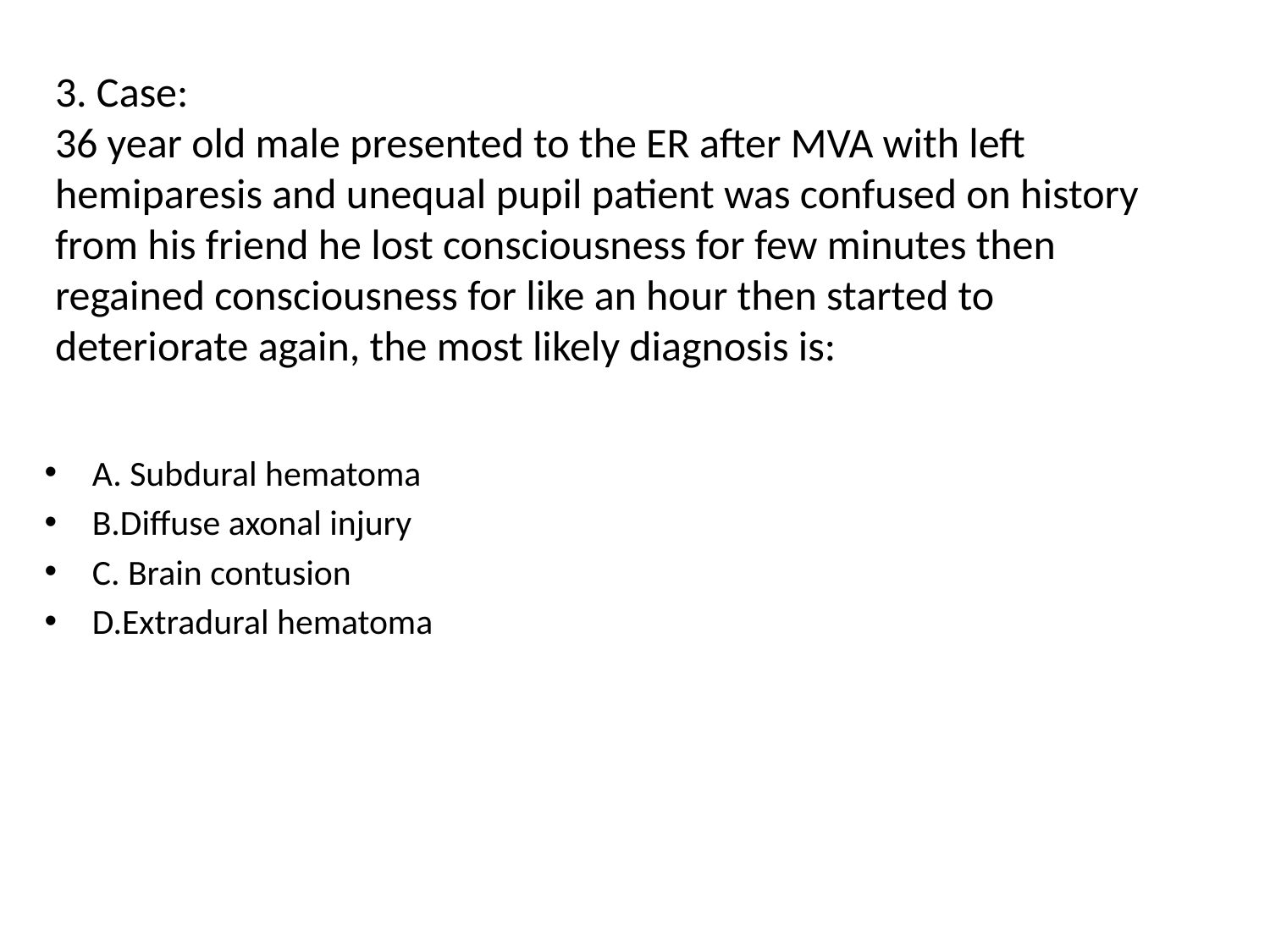

# 3. Case: 36 year old male presented to the ER after MVA with left hemiparesis and unequal pupil patient was confused on history from his friend he lost consciousness for few minutes then regained consciousness for like an hour then started to deteriorate again, the most likely diagnosis is:
A. Subdural hematoma
B.Diffuse axonal injury
C. Brain contusion
D.Extradural hematoma